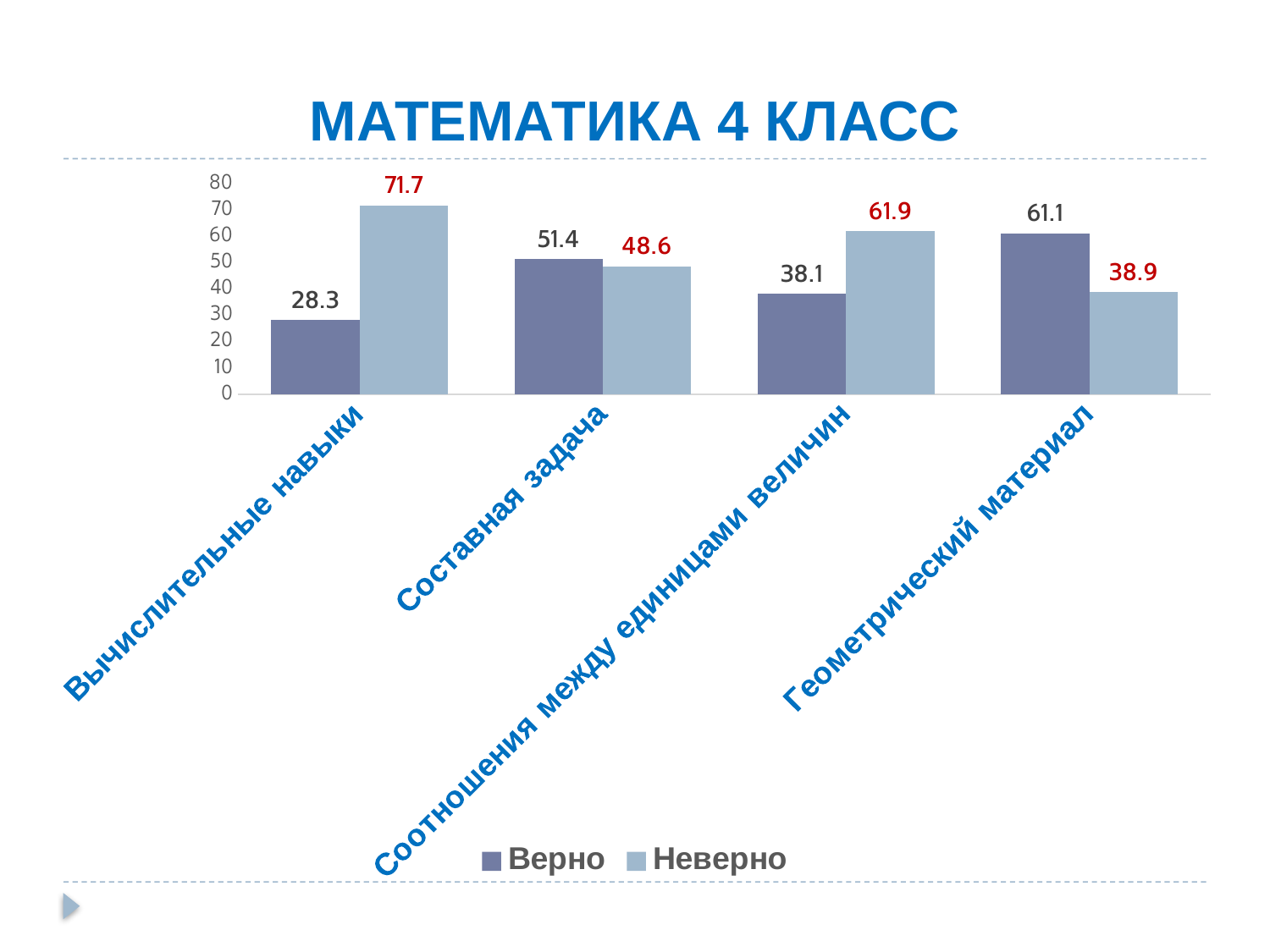

# МАТЕМАТИКА 4 КЛАСС

### Chart

| Category | Верно | Неверно |
|---|---|---|
| Вычислительные навыки | 28.3 | 71.7 |
| Составная задача | 51.4 | 48.6 |
| Соотношения между единицами величин | 38.1 | 61.9 |
| Геометрический материал | 61.1 | 38.9 |